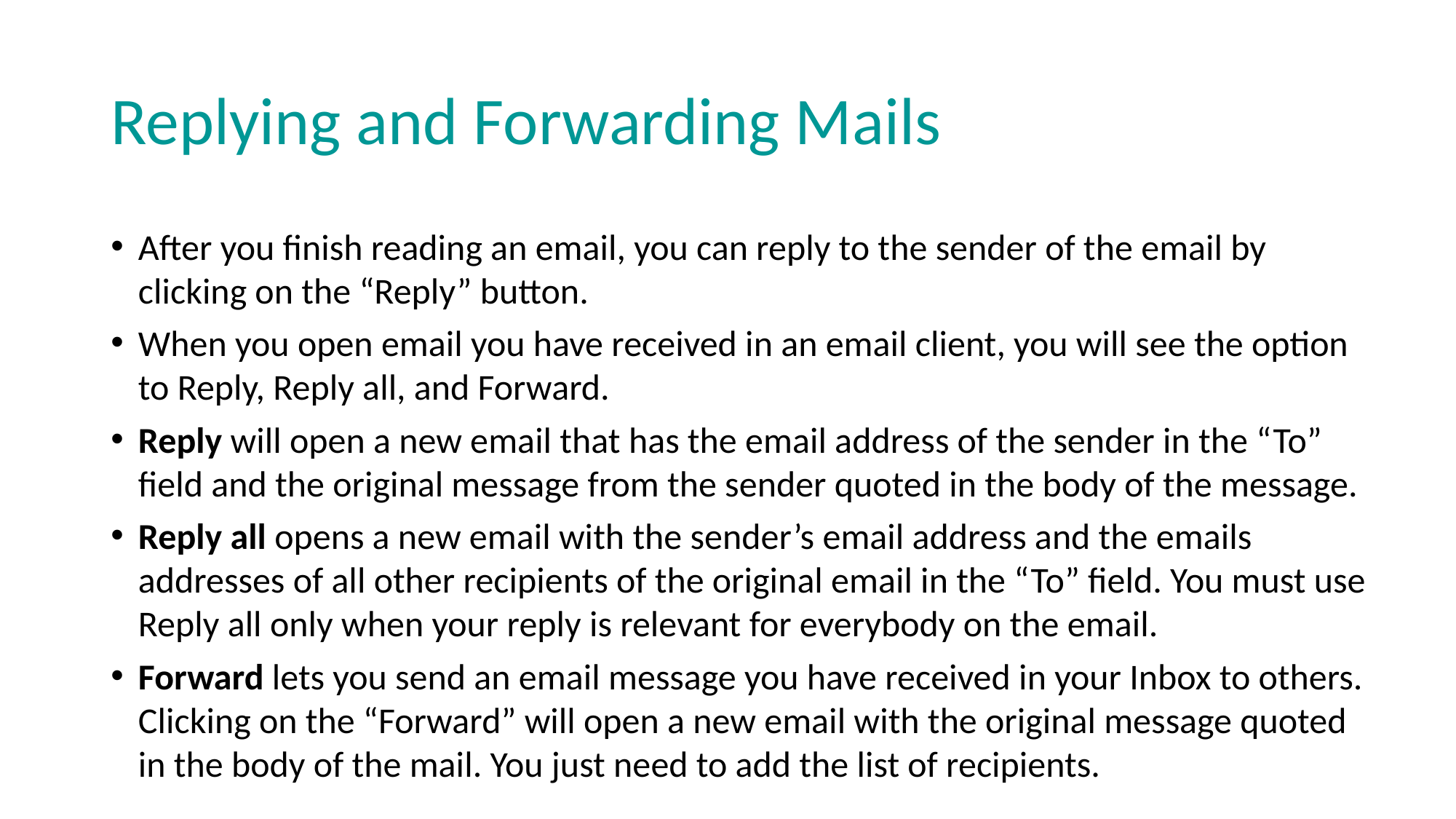

# Replying and Forwarding Mails
After you finish reading an email, you can reply to the sender of the email by clicking on the “Reply” button.
When you open email you have received in an email client, you will see the option to Reply, Reply all, and Forward.
Reply will open a new email that has the email address of the sender in the “To” field and the original message from the sender quoted in the body of the message.
Reply all opens a new email with the sender’s email address and the emails addresses of all other recipients of the original email in the “To” field. You must use Reply all only when your reply is relevant for everybody on the email.
Forward lets you send an email message you have received in your Inbox to others. Clicking on the “Forward” will open a new email with the original message quoted in the body of the mail. You just need to add the list of recipients.